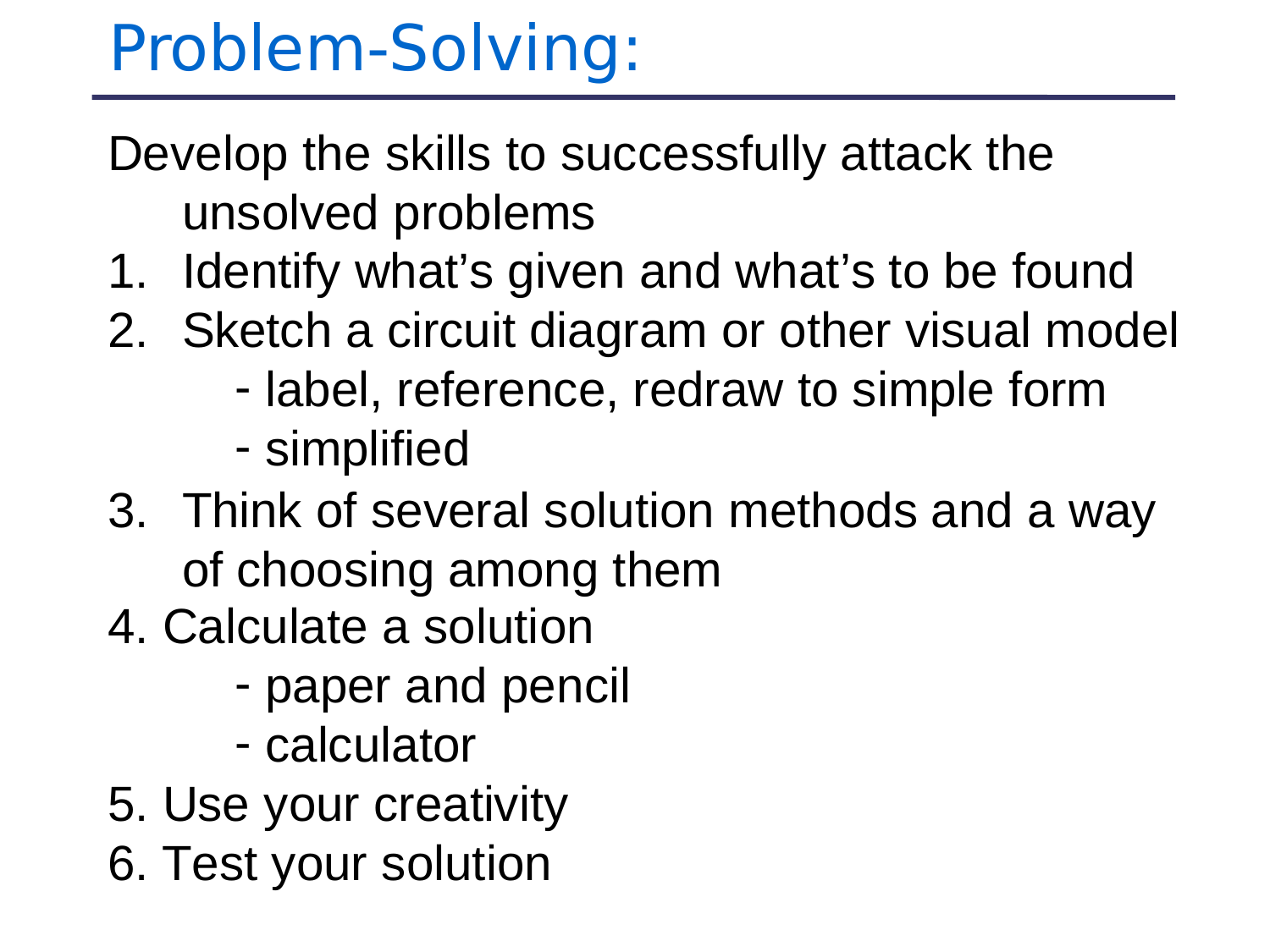

# Problem-Solving:

Develop the skills to successfully attack the
unsolved problems
Identify what’s given and what’s to be found
Sketch a circuit diagram or other visual model
label, reference, redraw to simple form
simplified
Think of several solution methods and a way of choosing among them
Calculate a solution
paper and pencil
calculator
Use your creativity
Test your solution
10